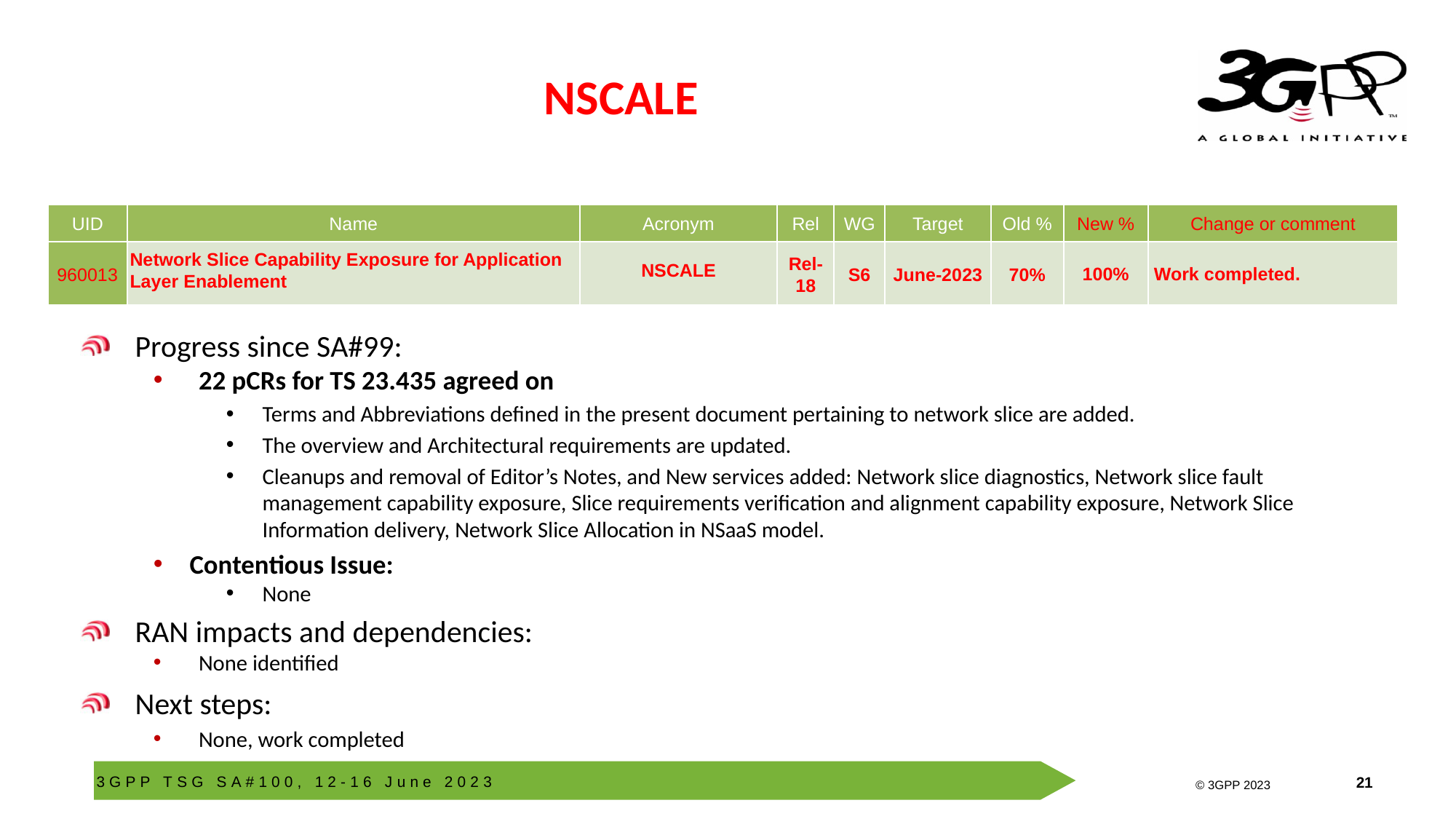

# NSCALE
| UID | Name | Acronym | Rel | WG | Target | Old % | New % | Change or comment |
| --- | --- | --- | --- | --- | --- | --- | --- | --- |
| 960013 | Network Slice Capability Exposure for Application Layer Enablement | NSCALE | Rel-18 | S6 | June-2023 | 70% | 100% | Work completed. |
Progress since SA#99:
22 pCRs for TS 23.435 agreed on
Terms and Abbreviations defined in the present document pertaining to network slice are added.
The overview and Architectural requirements are updated.
Cleanups and removal of Editor’s Notes, and New services added: Network slice diagnostics, Network slice fault management capability exposure, Slice requirements verification and alignment capability exposure, Network Slice Information delivery, Network Slice Allocation in NSaaS model.
Contentious Issue:
None
RAN impacts and dependencies:
None identified
Next steps:
None, work completed